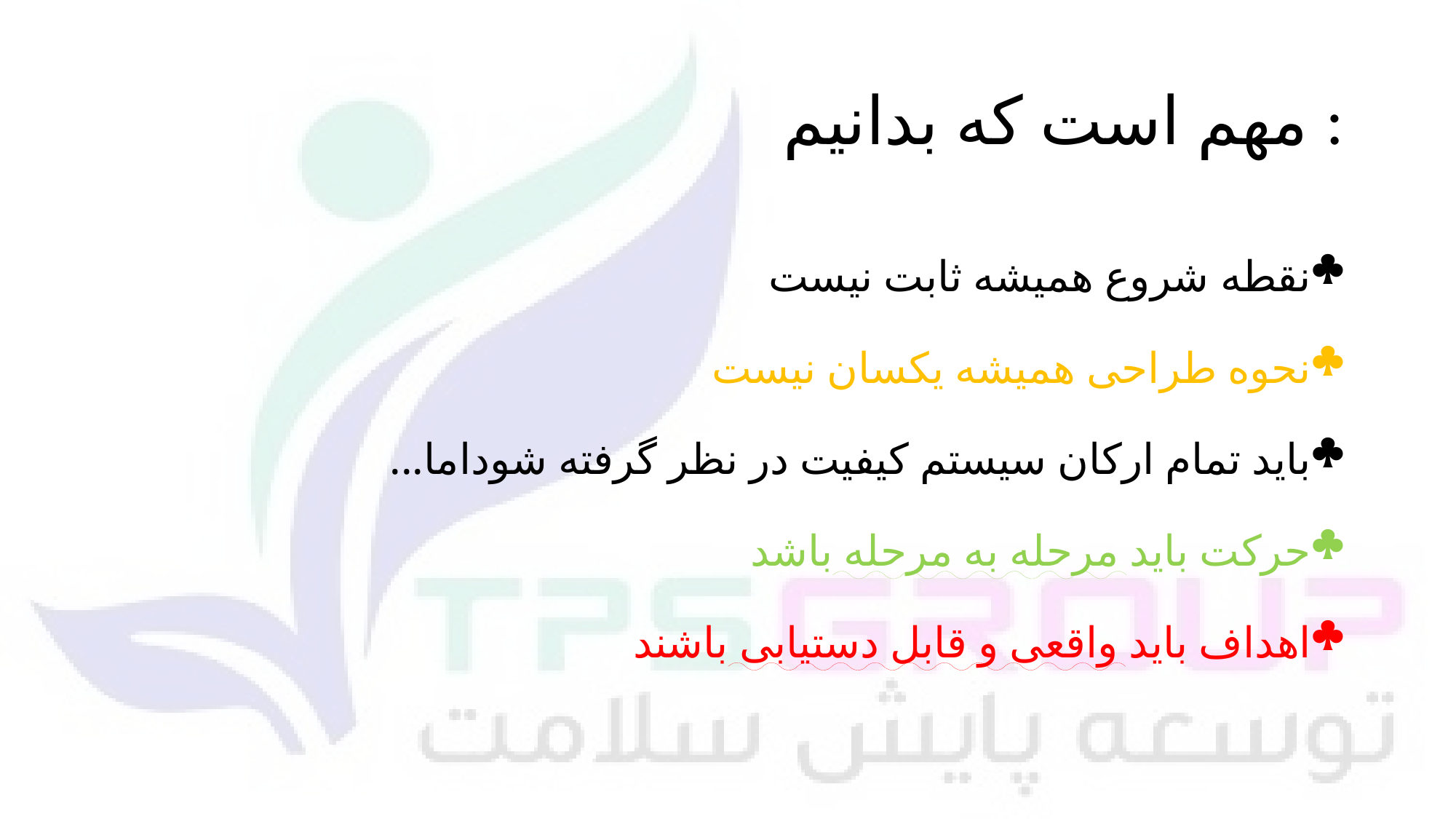

# مهم است که بدانيم :
نقطه شروع هميشه ثابت نيست
نحوه طراحی هميشه يکسان نيست
بايد تمام ارکان سيستم کيفيت در نظر گرفته شوداما...
حرکت بايد مرحله به مرحله باشد
اهداف بايد واقعی و قابل دستيابی باشند